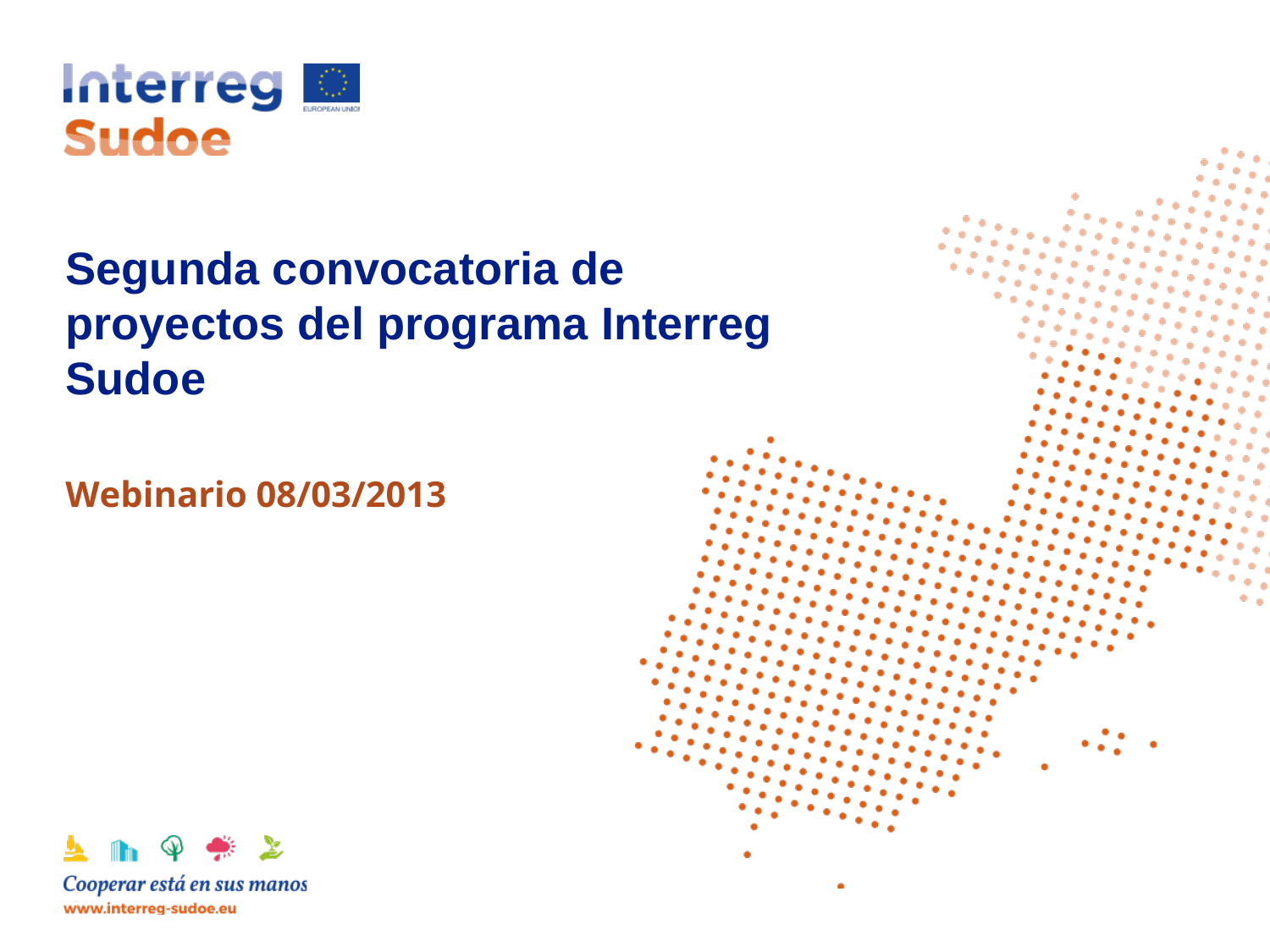

# Segunda convocatoria de proyectos del programa Interreg Sudoe
Webinario 08/03/2013